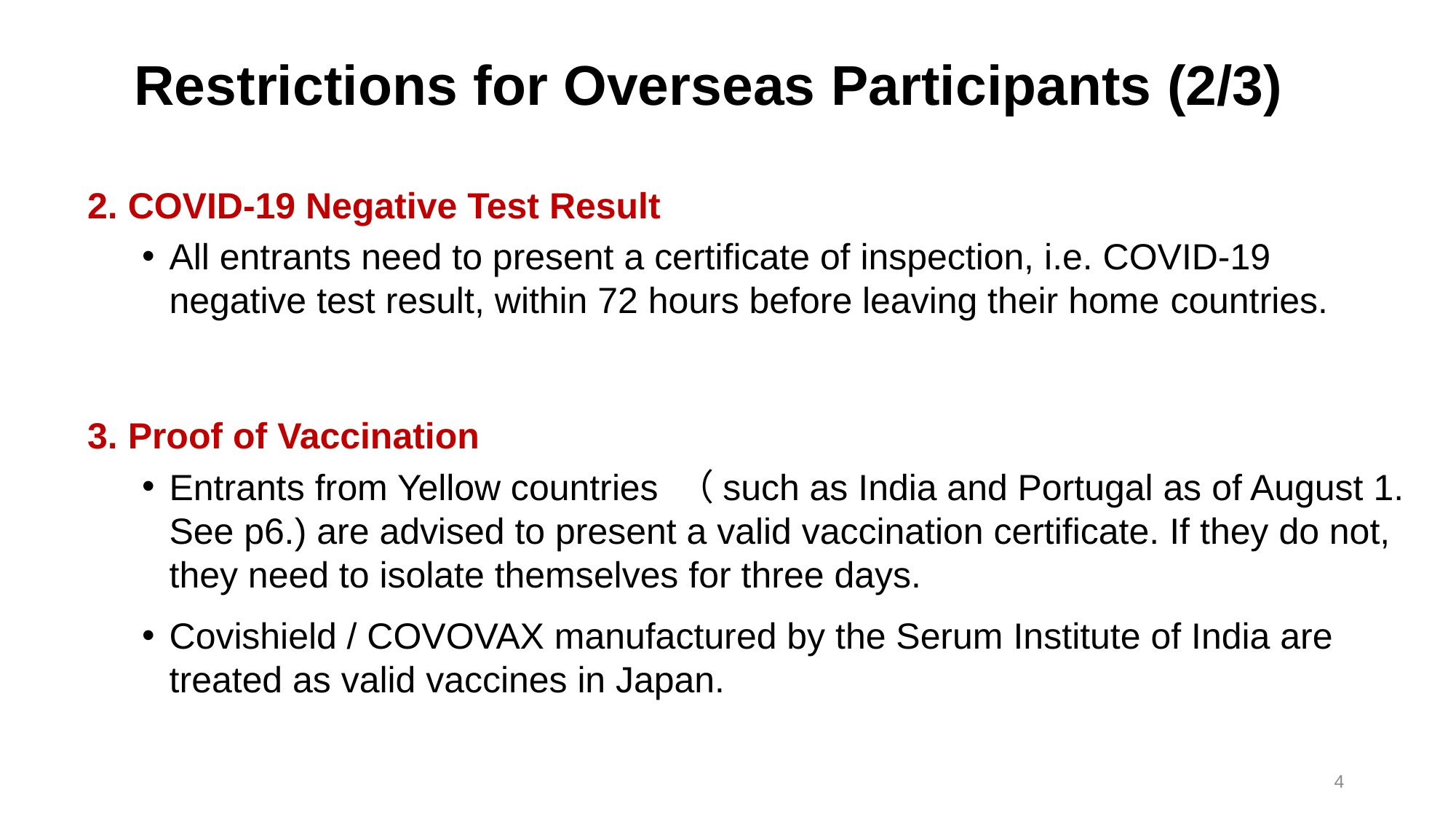

# Restrictions for Overseas Participants (2/3)
2. COVID-19 Negative Test Result
All entrants need to present a certificate of inspection, i.e. COVID-19 negative test result, within 72 hours before leaving their home countries.

3. Proof of Vaccination
Entrants from Yellow countries （such as India and Portugal as of August 1. See p6.) are advised to present a valid vaccination certificate. If they do not, they need to isolate themselves for three days.
Covishield / COVOVAX manufactured by the Serum Institute of India are treated as valid vaccines in Japan.

4